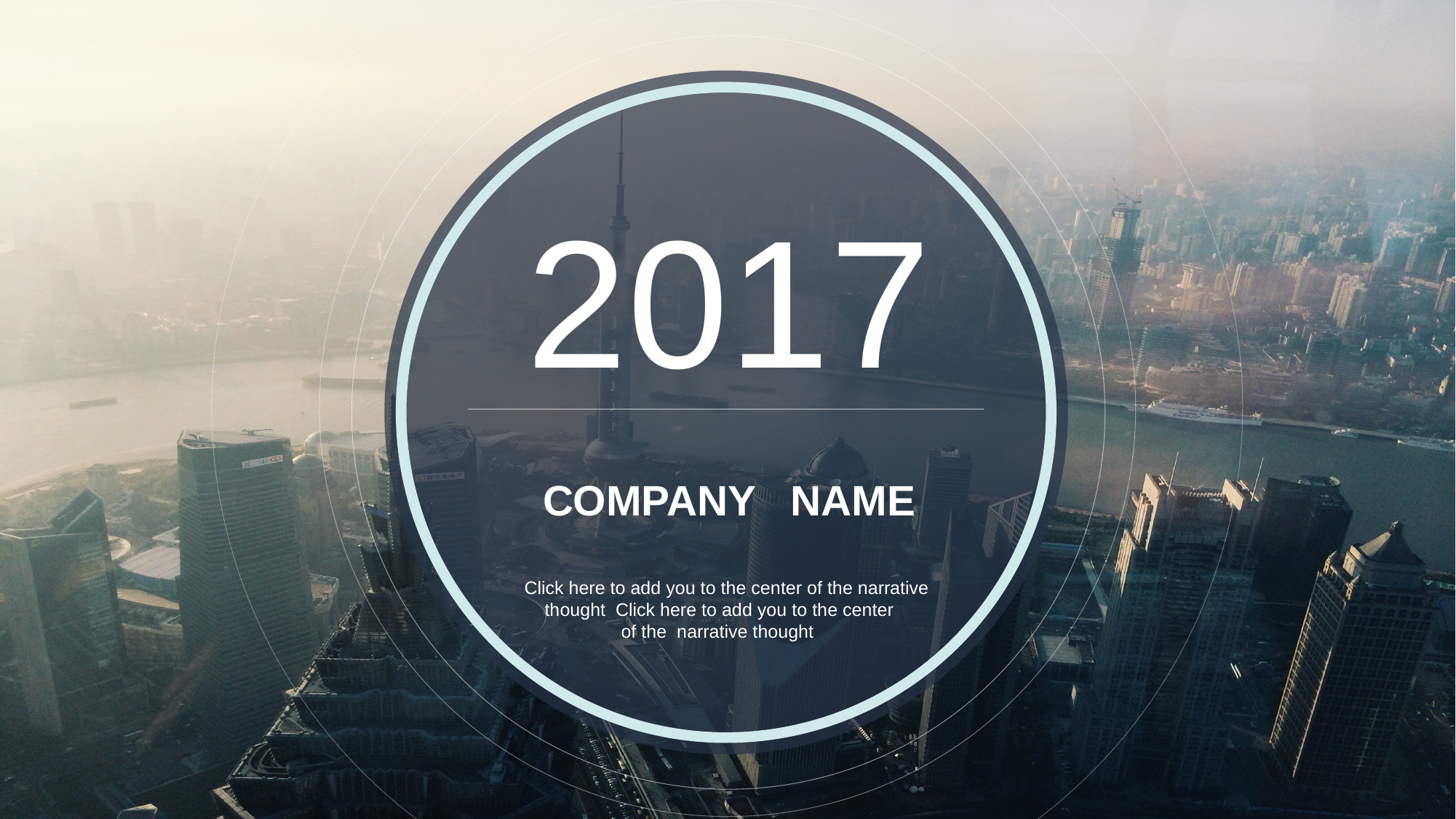

2017

COMPANY   NAME
Click here to add you to the center of the narrative
    thought  Click here to add you to the center
                   of the  narrative thought